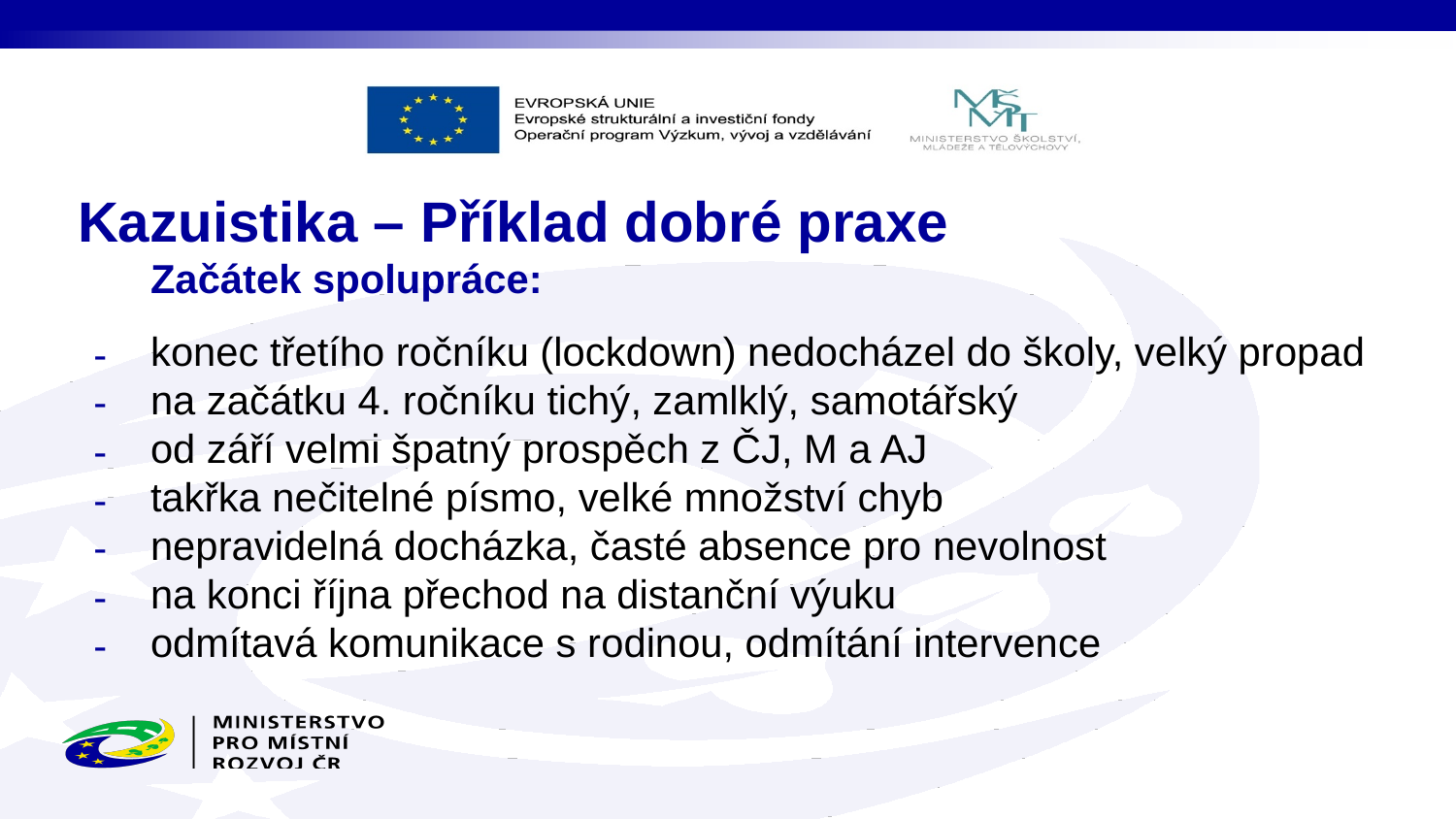

# Kazuistika – Příklad dobré praxe

Začátek spolupráce:
konec třetího ročníku (lockdown) nedocházel do školy, velký propad
na začátku 4. ročníku tichý, zamlklý, samotářský
od září velmi špatný prospěch z ČJ, M a AJ
takřka nečitelné písmo, velké množství chyb
nepravidelná docházka, časté absence pro nevolnost
na konci října přechod na distanční výuku
odmítavá komunikace s rodinou, odmítání intervence